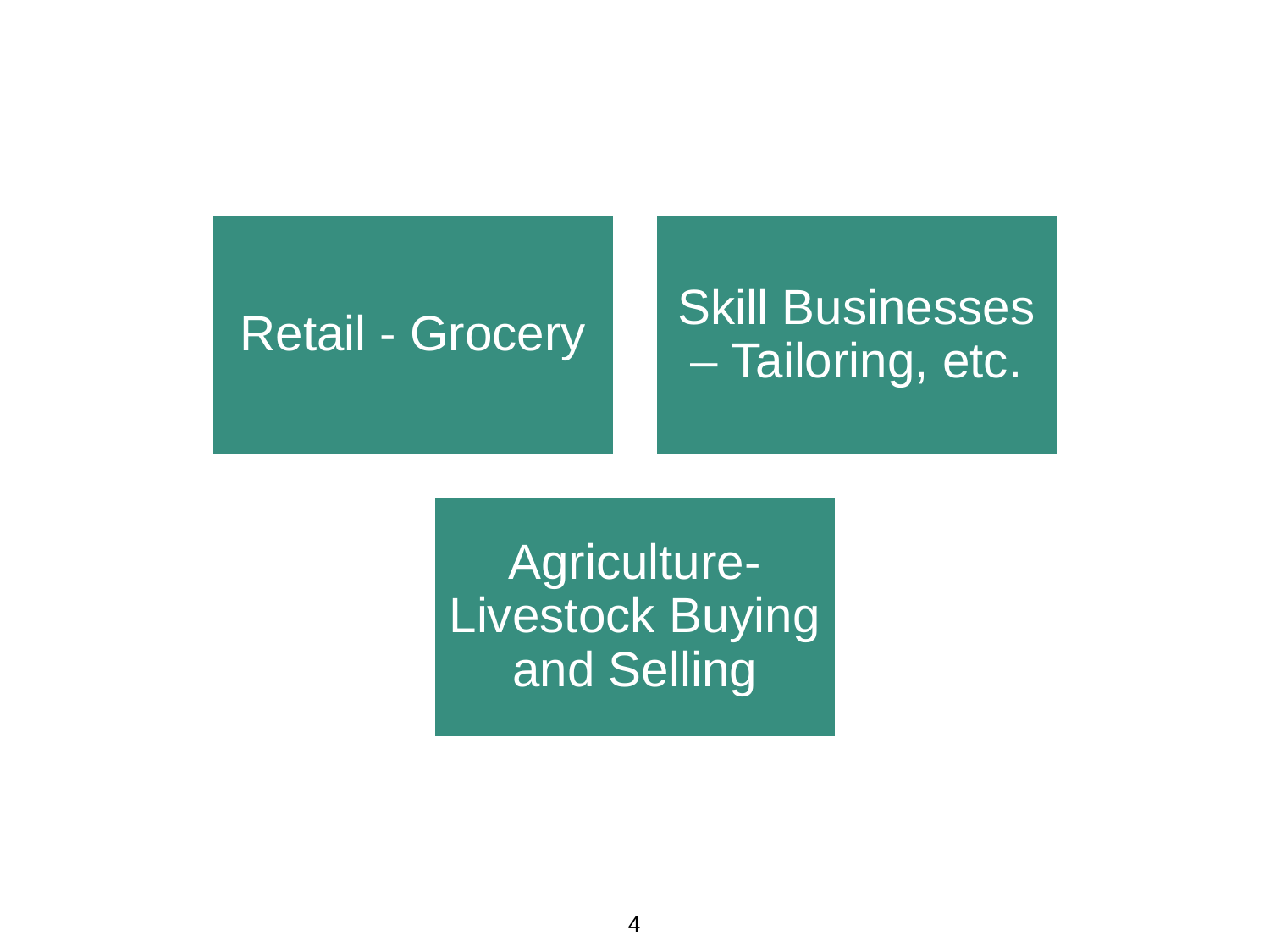

Retail - Grocery
Skill Businesses – Tailoring, etc.
Agriculture-Livestock Buying and Selling
4